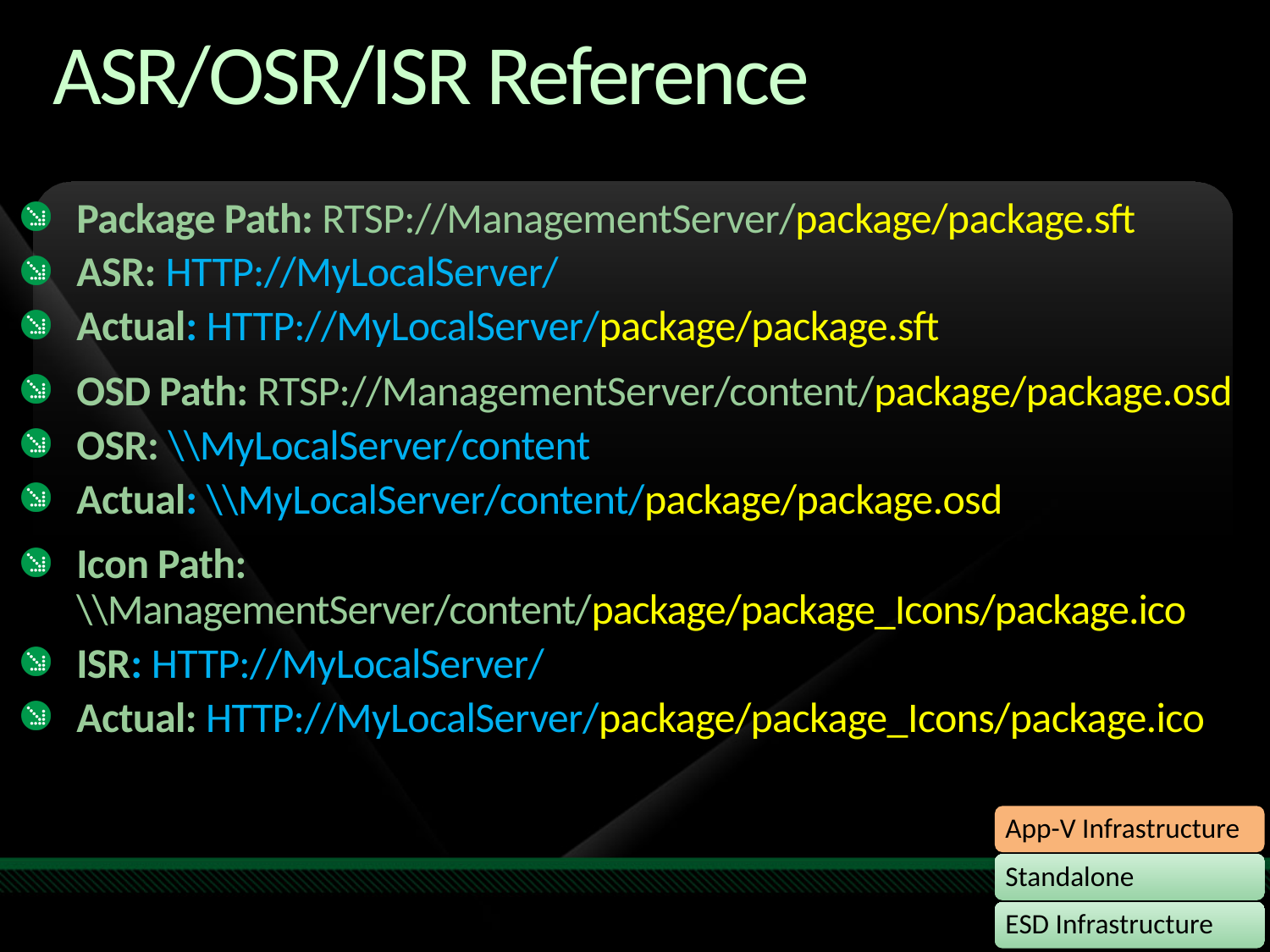

# ASR/OSR/ISR Reference

Package Path: RTSP://ManagementServer/package/package.sft
ASR: HTTP://MyLocalServer/
Actual: HTTP://MyLocalServer/package/package.sft
OSD Path: RTSP://ManagementServer/content/package/package.osd
OSR: \\MyLocalServer/content
Actual: \\MyLocalServer/content/package/package.osd
Icon Path: \\ManagementServer/content/package/package_Icons/package.ico
ISR: HTTP://MyLocalServer/
Actual: HTTP://MyLocalServer/package/package_Icons/package.ico

App-V Infrastructure
Standalone
ESD Infrastructure